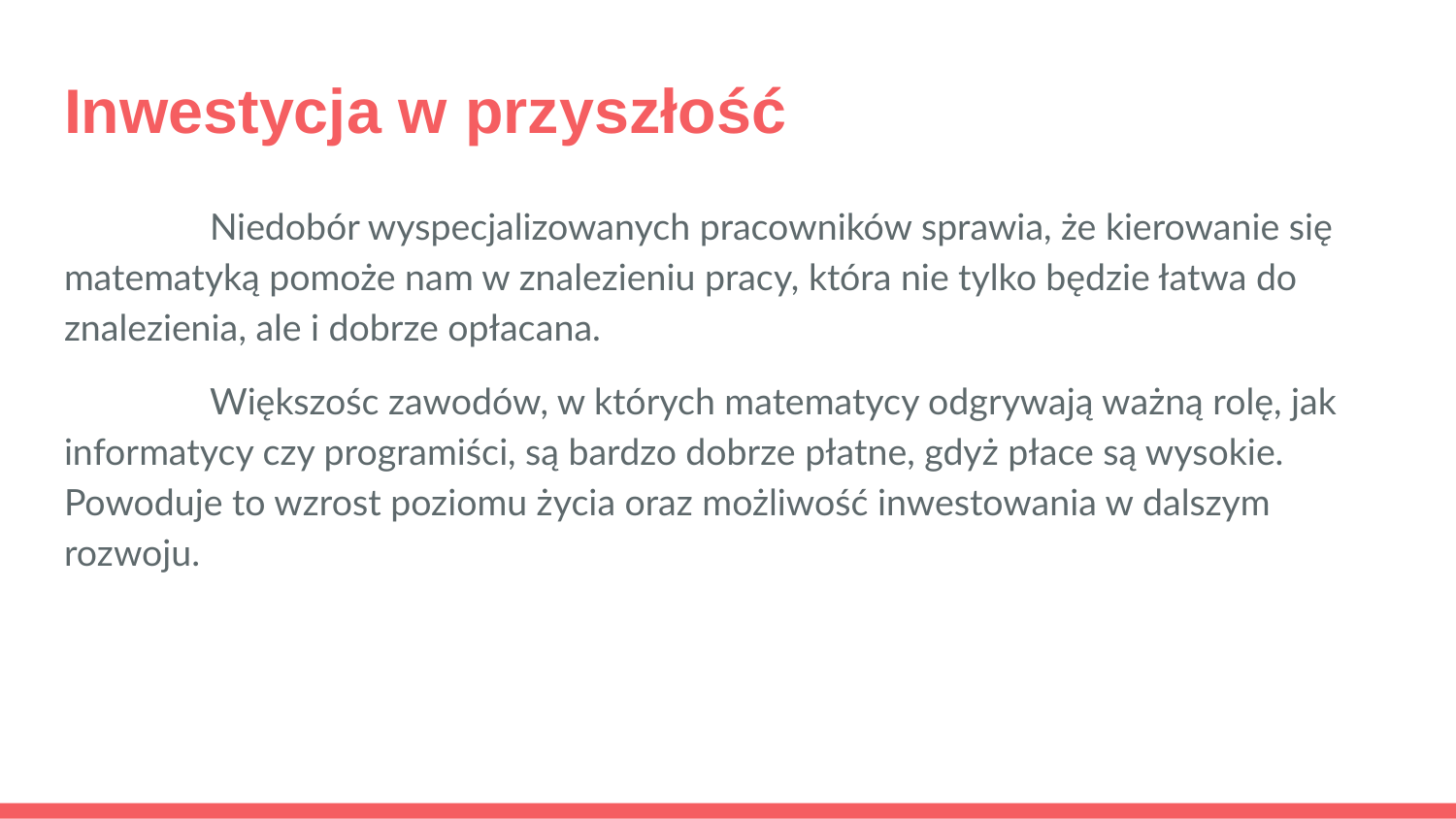

# Inwestycja w przyszłość
	Niedobór wyspecjalizowanych pracowników sprawia, że kierowanie się matematyką pomoże nam w znalezieniu pracy, która nie tylko będzie łatwa do znalezienia, ale i dobrze opłacana.
	Większośc zawodów, w których matematycy odgrywają ważną rolę, jak informatycy czy programiści, są bardzo dobrze płatne, gdyż płace są wysokie. Powoduje to wzrost poziomu życia oraz możliwość inwestowania w dalszym rozwoju.